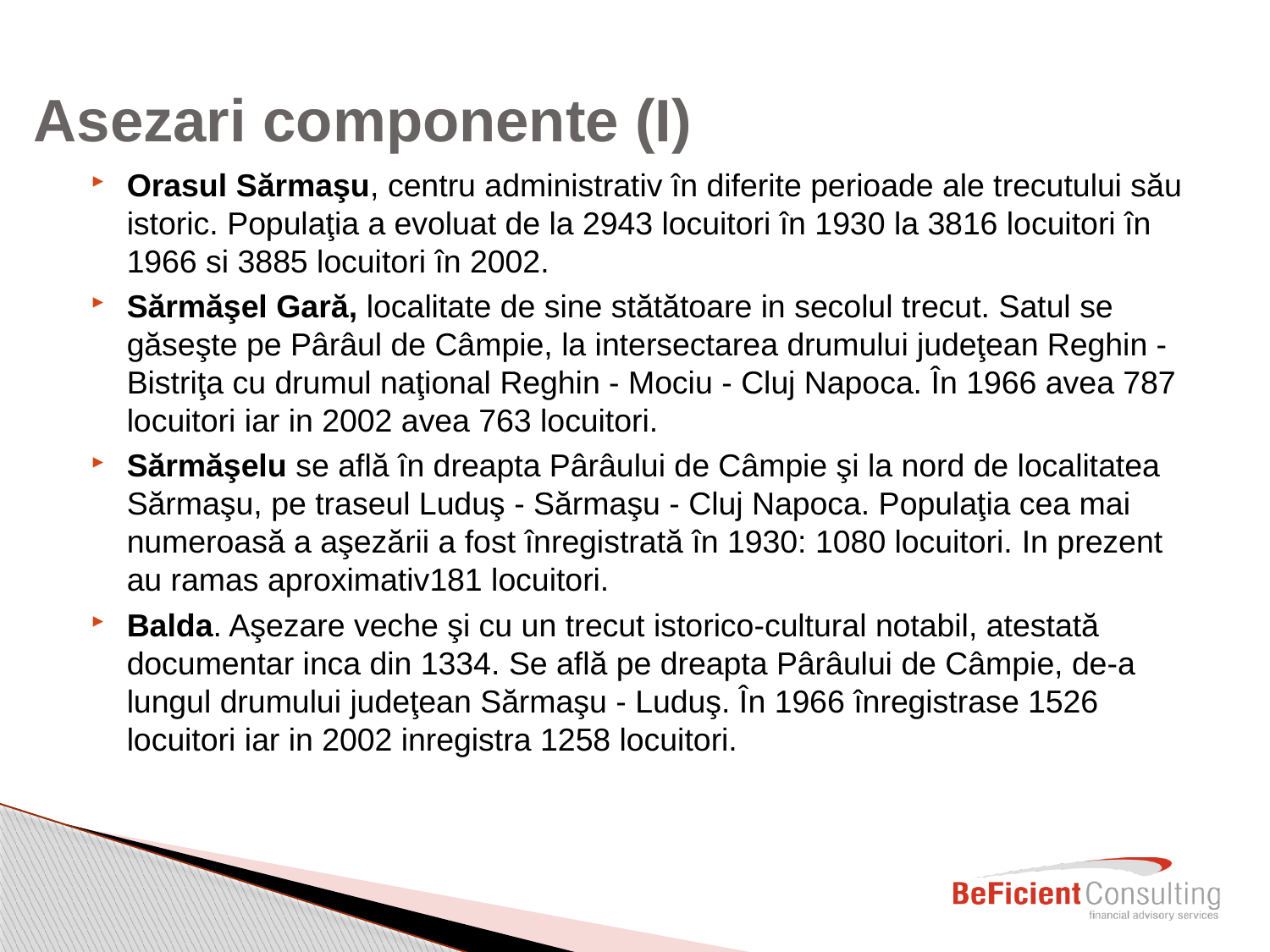

# Asezari componente (I)
Orasul Sărmaşu, centru administrativ în diferite perioade ale trecutului său istoric. Populaţia a evoluat de la 2943 locuitori în 1930 la 3816 locuitori în 1966 si 3885 locuitori în 2002.
Sărmăşel Gară, localitate de sine stătătoare in secolul trecut. Satul se găseşte pe Pârâul de Câmpie, la intersectarea drumului judeţean Reghin - Bistriţa cu drumul naţional Reghin - Mociu - Cluj Napoca. În 1966 avea 787 locuitori iar in 2002 avea 763 locuitori.
Sărmăşelu se află în dreapta Pârâului de Câmpie şi la nord de localitatea Sărmaşu, pe traseul Luduş - Sărmaşu - Cluj Napoca. Populaţia cea mai numeroasă a aşezării a fost înregistrată în 1930: 1080 locuitori. In prezent au ramas aproximativ181 locuitori.
Balda. Aşezare veche şi cu un trecut istorico-cultural notabil, atestată documentar inca din 1334. Se află pe dreapta Pârâului de Câmpie, de-a lungul drumului judeţean Sărmaşu - Luduş. În 1966 înregistrase 1526 locuitori iar in 2002 inregistra 1258 locuitori.